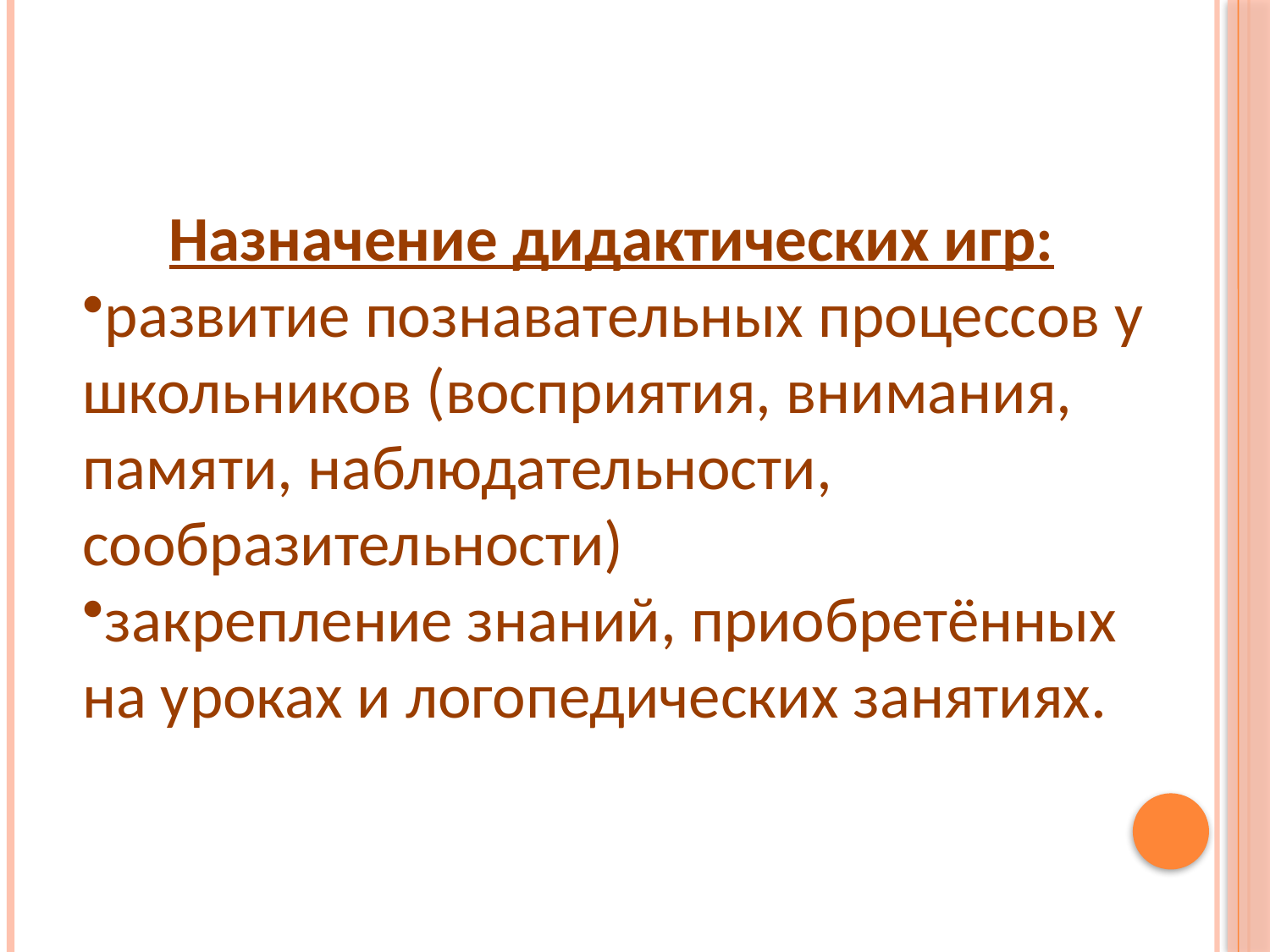

Назначение дидактических игр:
развитие познавательных процессов у школьников (восприятия, внимания, памяти, наблюдательности, сообразительности)
закрепление знаний, приобретённых на уроках и логопедических занятиях.